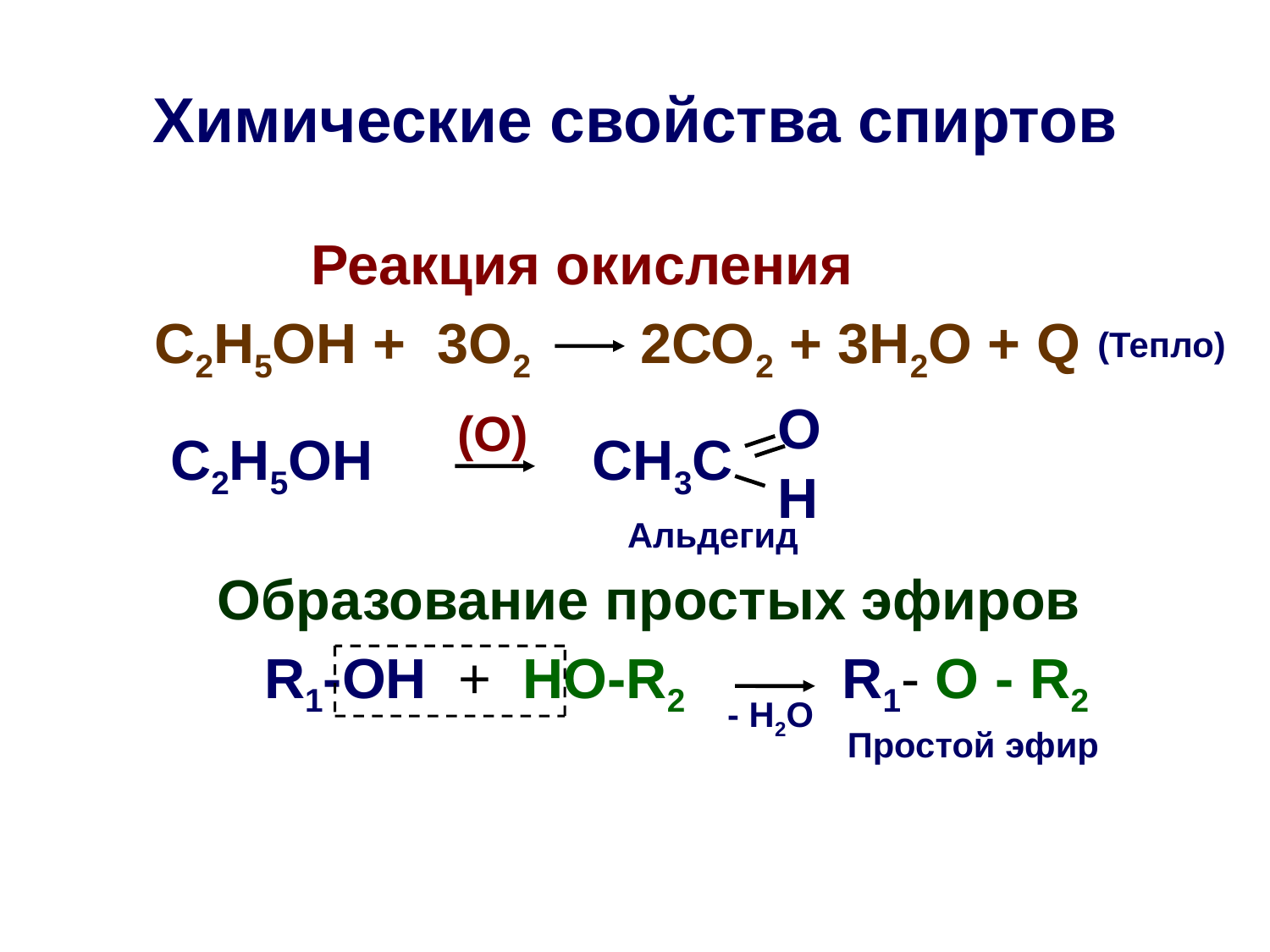

# Химические свойства спиртов
               Реакция окисления
     С2Н5ОН +  3О2       2СО2 + 3Н2О + Q
      С2Н5ОН              CH3C
         Образование простых эфиров
            R1-OH  +  HO-R2          R1- O - R2

(Тепло)

O
(O)

H

Альдегид

- H2O

Простой эфир